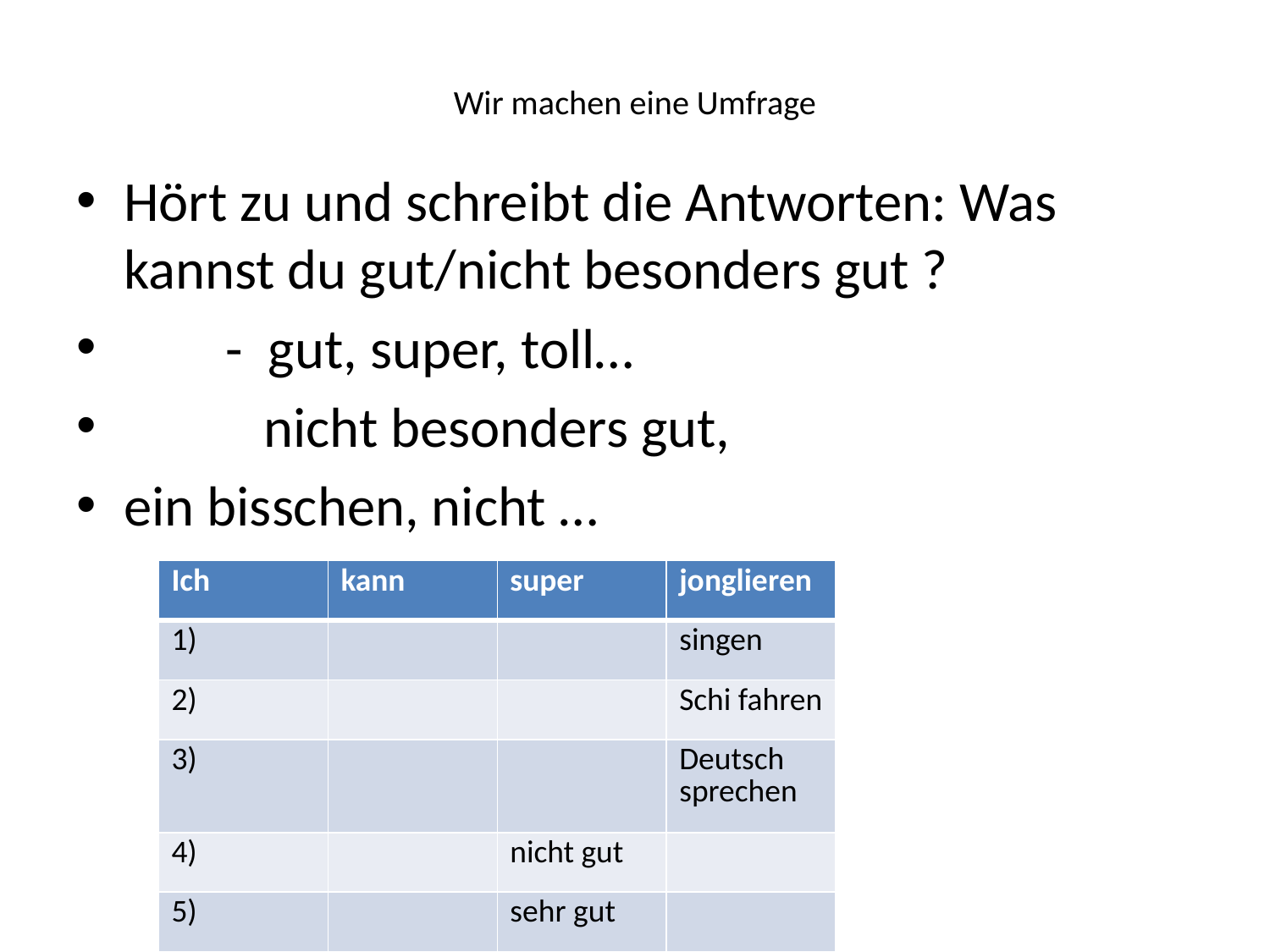

# Wir machen eine Umfrage
Hört zu und schreibt die Antworten: Was kannst du gut/nicht besonders gut ?
        -  gut, super, toll…
           nicht besonders gut,
ein bisschen, nicht …

| Ich | kann | super | jonglieren |
| --- | --- | --- | --- |
| 1) |  |  | singen |
| 2) |  |  | Schi fahren |
| 3) |  |  | Deutsch sprechen |
| 4) |  | nicht gut |  |
| 5) |  | sehr gut |  |